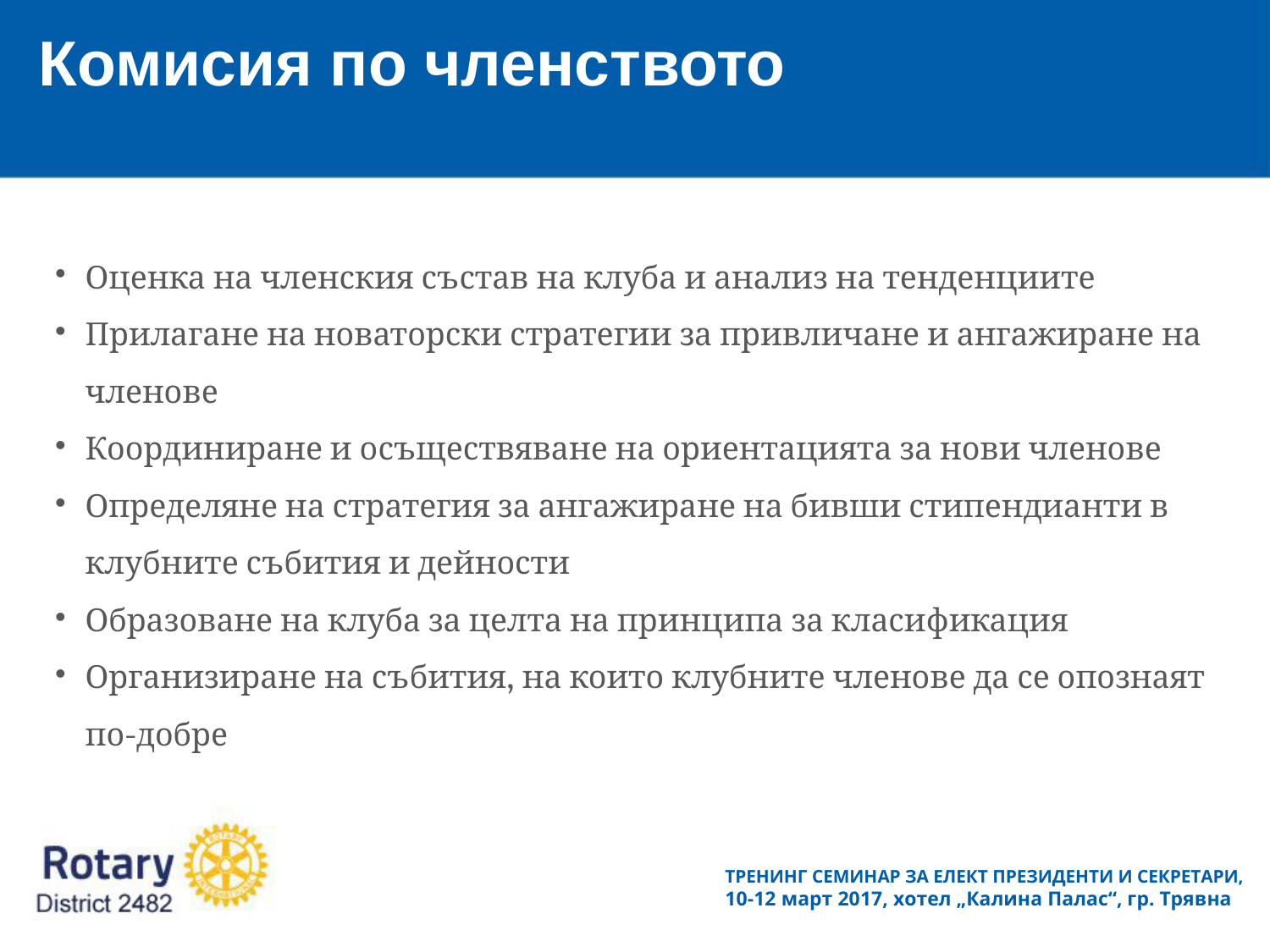

Комисия по членството
Оценка на членския състав на клуба и анализ на тенденциите
Прилагане на новаторски стратегии за привличане и ангажиране на членове
Координиране и осъществяване на ориентацията за нови членове
Определяне на стратегия за ангажиране на бивши стипендианти в клубните събития и дейности
Образоване на клуба за целта на принципа за класификация
Организиране на събития, на които клубните членове да се опознаят по-добре